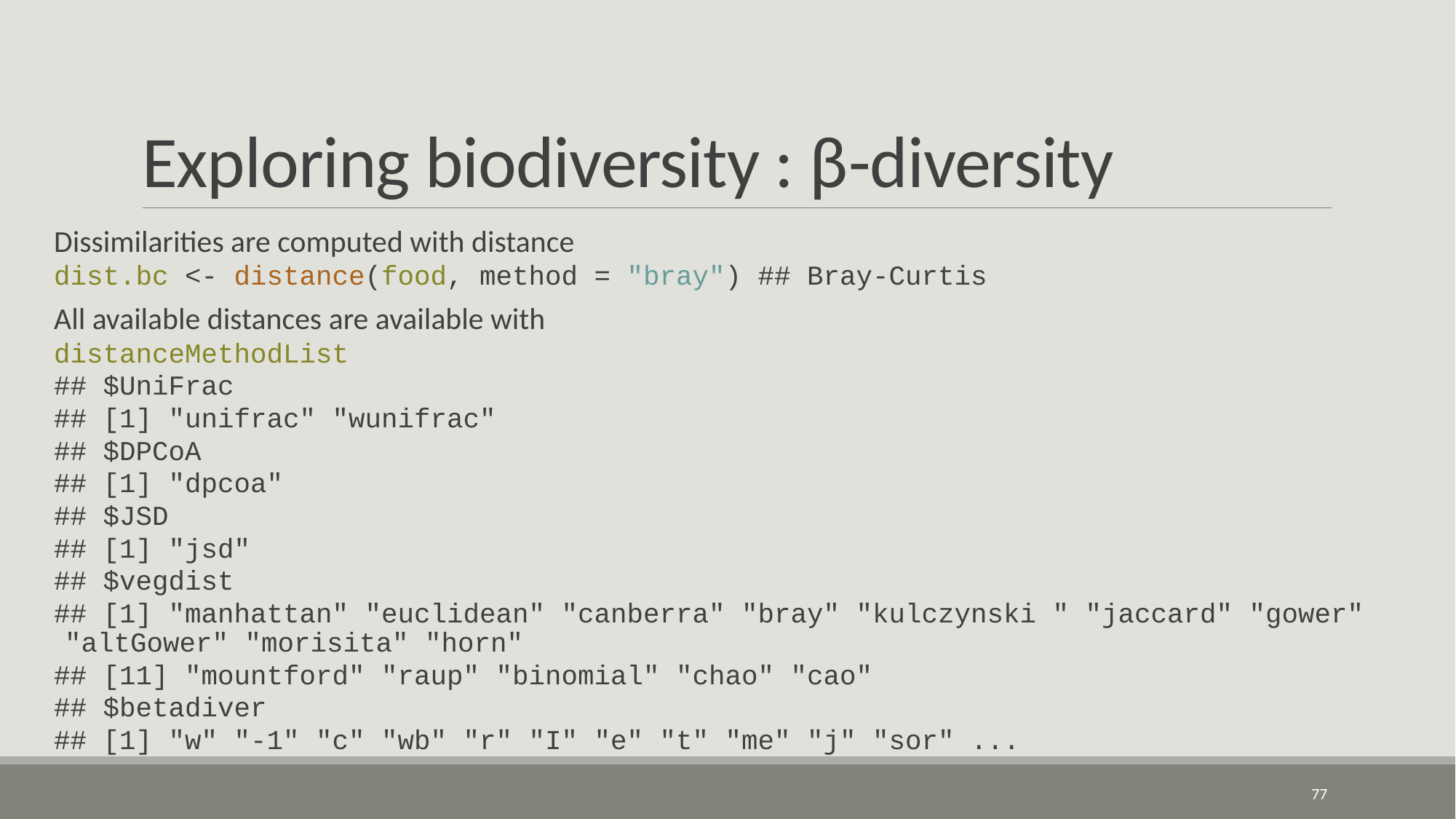

# Exploring biodiversity : β-diversity
Dissimilarities are computed with distance
dist.bc <- distance(food, method = "bray") ## Bray-Curtis
All available distances are available with
distanceMethodList
## $UniFrac
## [1] "unifrac" "wunifrac"
## $DPCoA
## [1] "dpcoa"
## $JSD
## [1] "jsd"
## $vegdist
## [1] "manhattan" "euclidean" "canberra" "bray" "kulczynski " "jaccard" "gower" "altGower" "morisita" "horn"
## [11] "mountford" "raup" "binomial" "chao" "cao"
## $betadiver
## [1] "w" "-1" "c" "wb" "r" "I" "e" "t" "me" "j" "sor" ...
77